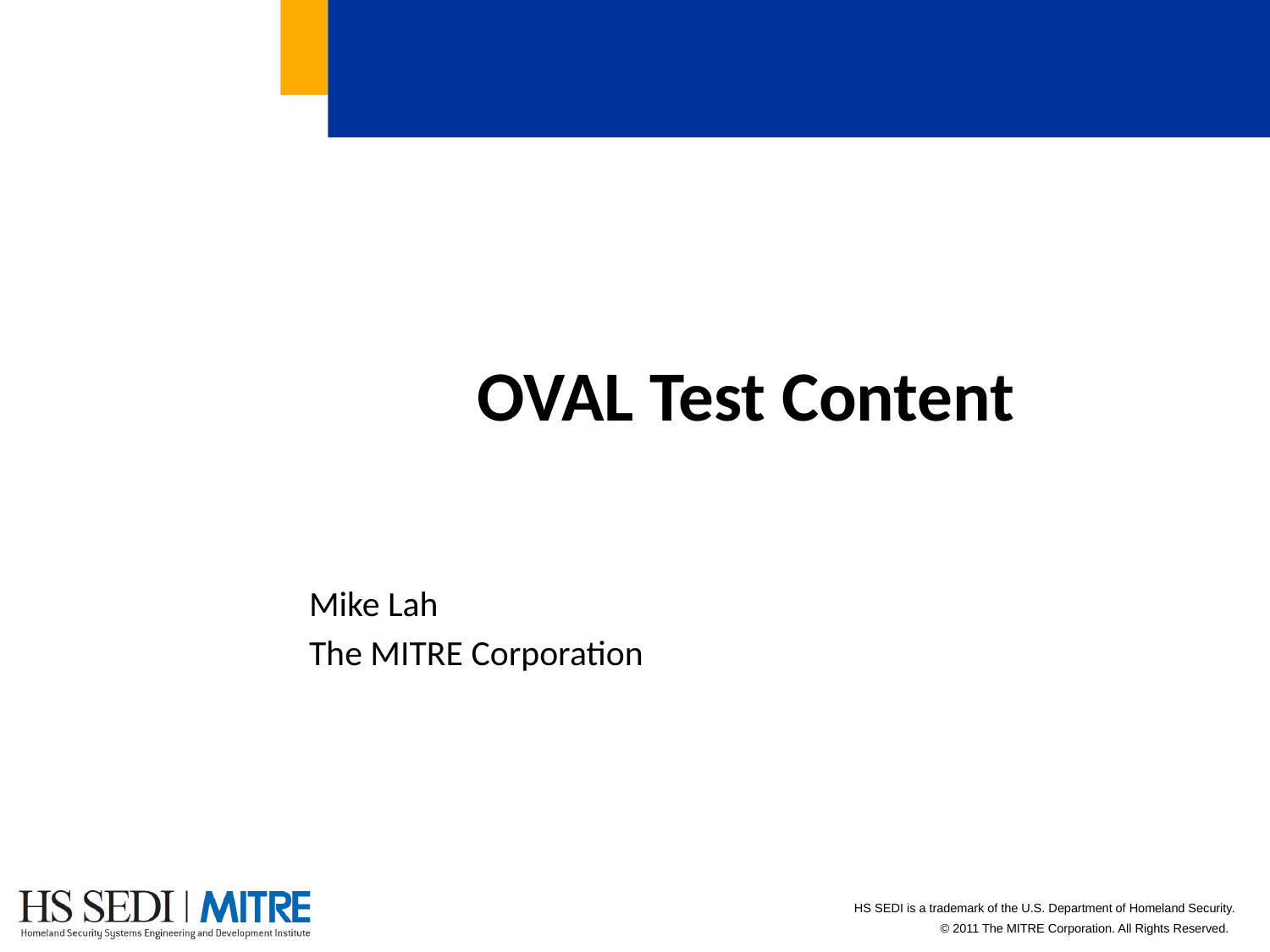

# OVAL Test Content
Mike Lah
The MITRE Corporation